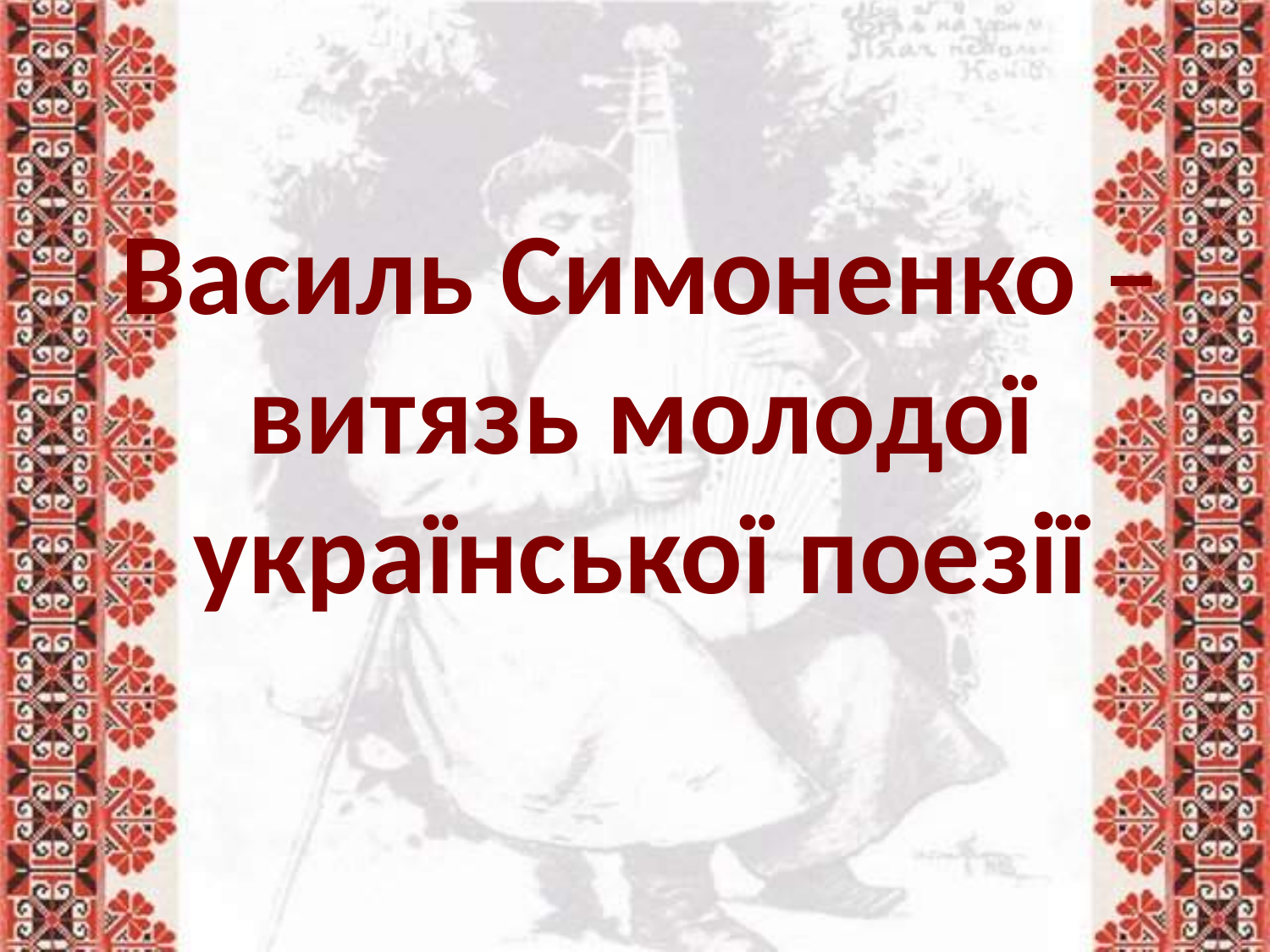

# Василь Симоненко – витязь молодої української поезії